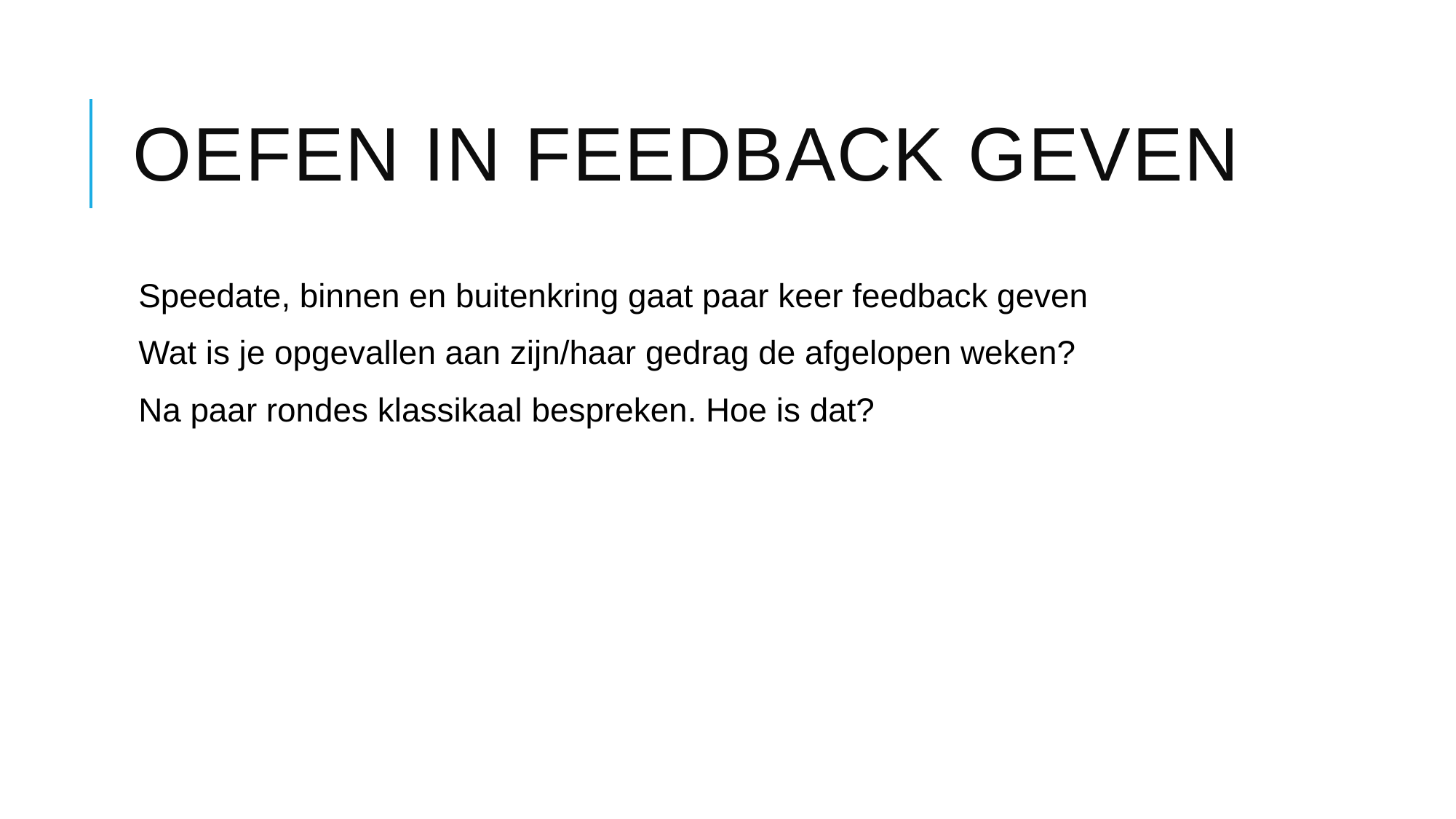

# Oefen in feedback geven
Speedate, binnen en buitenkring gaat paar keer feedback geven
Wat is je opgevallen aan zijn/haar gedrag de afgelopen weken?
Na paar rondes klassikaal bespreken. Hoe is dat?